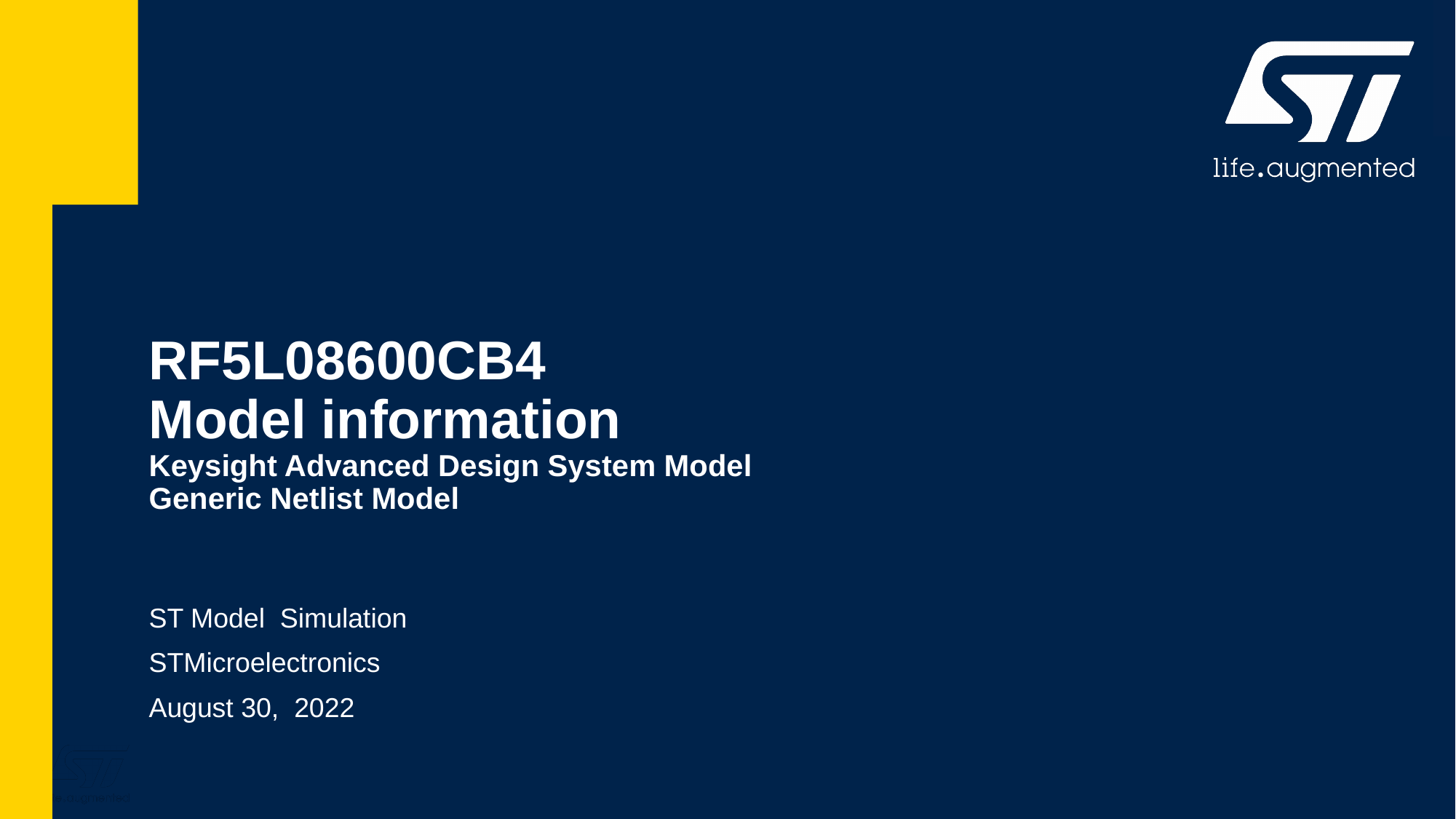

# RF5L08600CB4 Model information Keysight Advanced Design System Model Generic Netlist Model
ST Model  Simulation
STMicroelectronics
August 30,  2022